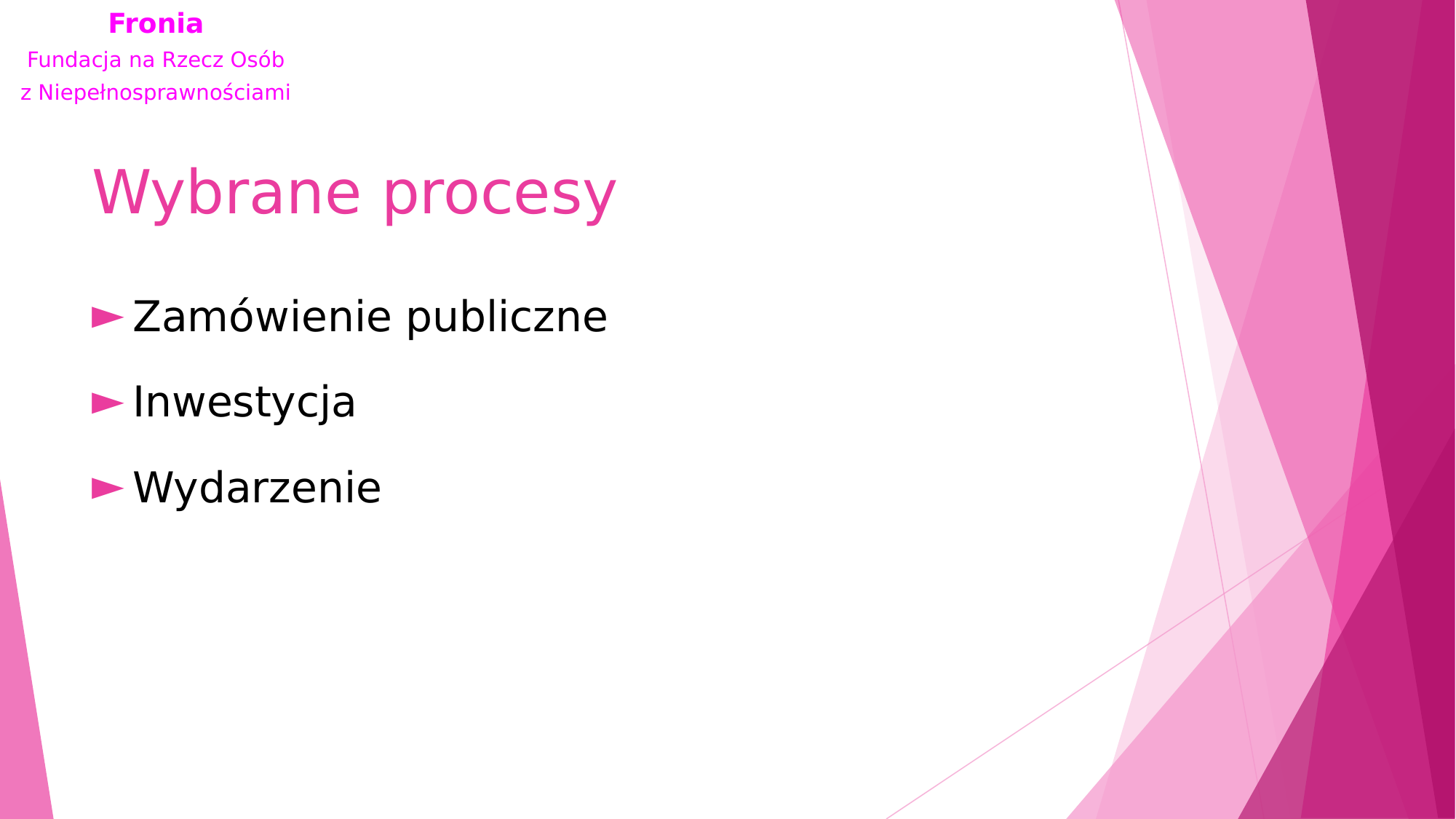

# Wybrane procesy
Zamówienie publiczne
Inwestycja
Wydarzenie